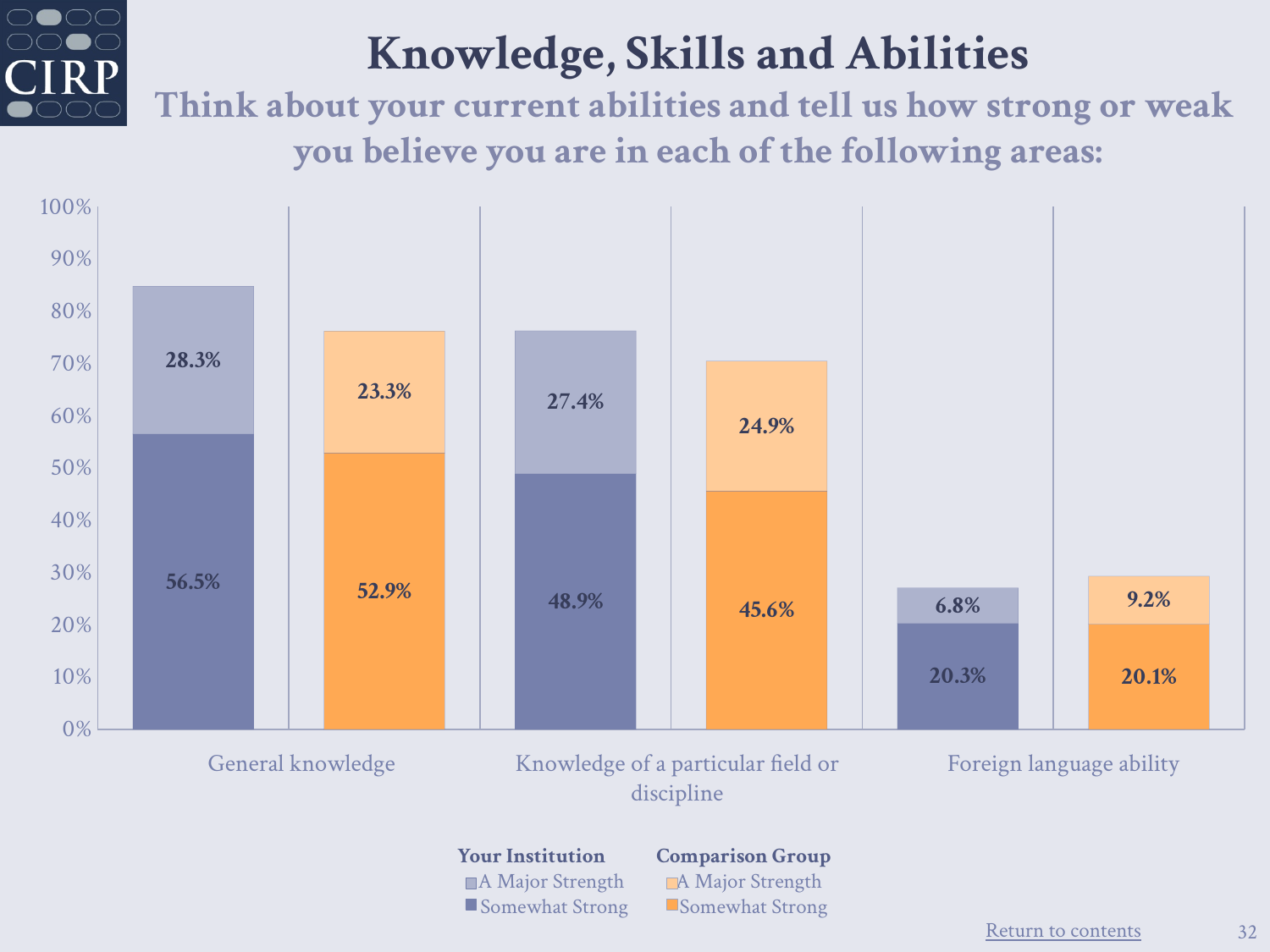

# Knowledge, Skills and Abilities Think about your current abilities and tell us how strong or weak you believe you are in each of the following areas:

### Chart

| Category | Somewhat Strong | A major strength |
|---|---|---|
| Your Institution | 0.565 | 0.283 |
| Comparison Group | 0.529 | 0.233 |
| Your Institution | 0.489 | 0.274 |
| Comparison Group | 0.456 | 0.249 |
| Your Institution | 0.203 | 0.068 |
| Comparison Group | 0.201 | 0.092 |
General knowledge
Knowledge of a particular field or discipline
Foreign language ability
Your Institution            Comparison Group
     A Major Strength           A Major Strength
     Somewhat Strong           Somewhat Strong

32